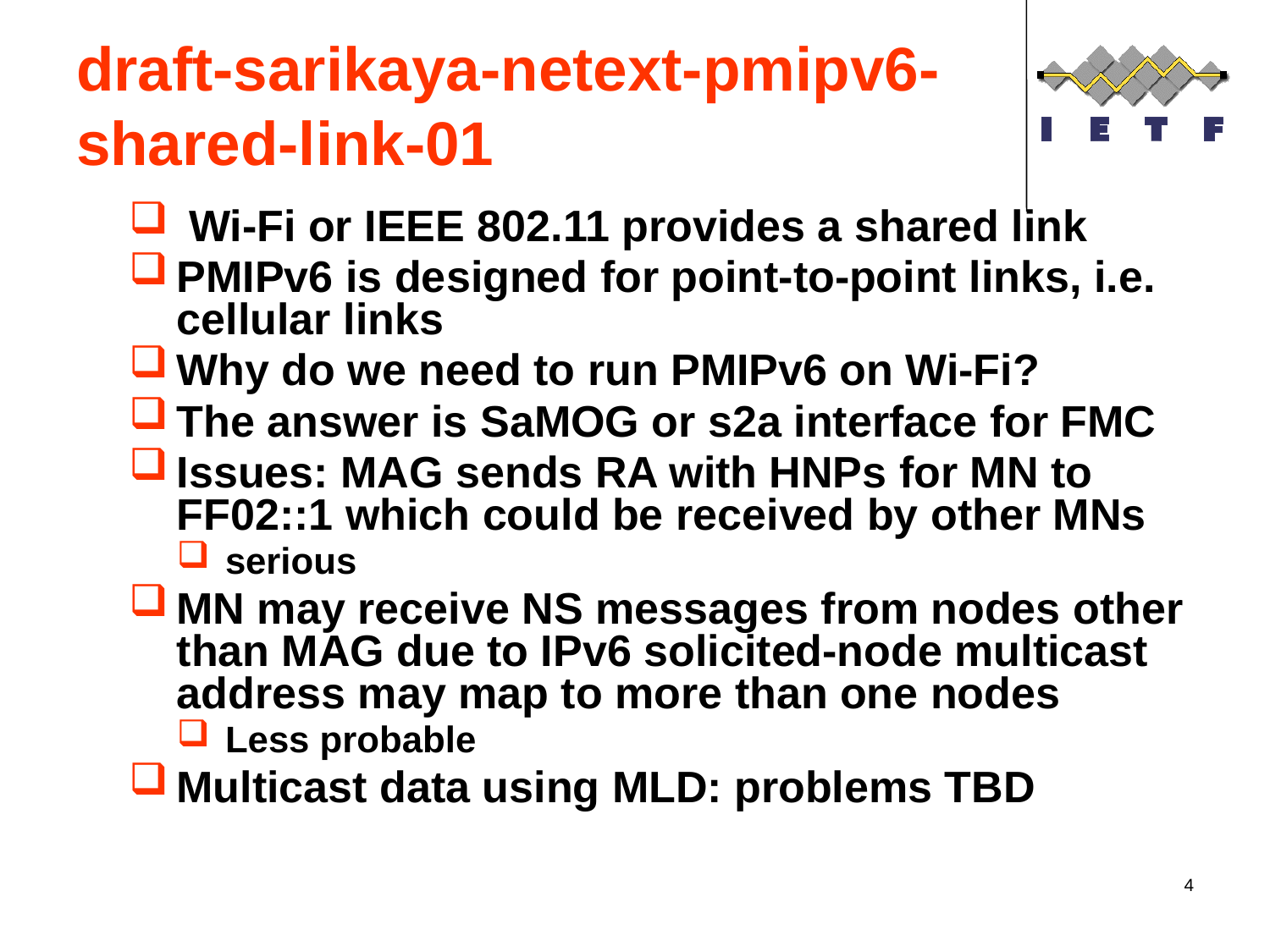

draft-sarikaya-netext-pmipv6-shared-link-01
 Wi-Fi or IEEE 802.11 provides a shared link
PMIPv6 is designed for point-to-point links, i.e. cellular links
Why do we need to run PMIPv6 on Wi-Fi?
The answer is SaMOG or s2a interface for FMC
Issues: MAG sends RA with HNPs for MN to FF02::1 which could be received by other MNs
serious
MN may receive NS messages from nodes other than MAG due to IPv6 solicited-node multicast address may map to more than one nodes
Less probable
Multicast data using MLD: problems TBD

4